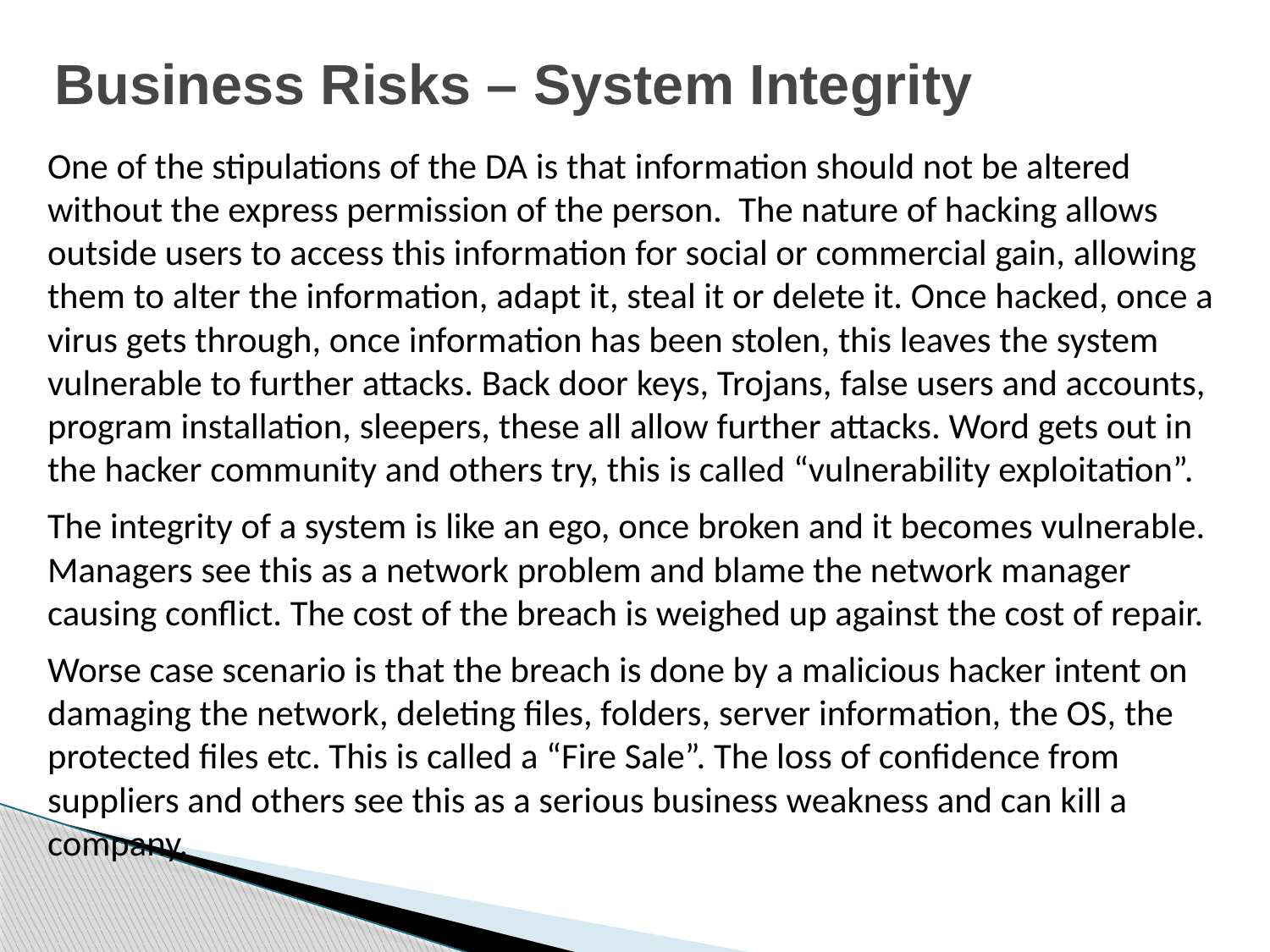

# Business Risks – System Integrity
One of the stipulations of the DA is that information should not be altered without the express permission of the person.  The nature of hacking allows outside users to access this information for social or commercial gain, allowing them to alter the information, adapt it, steal it or delete it. Once hacked, once a virus gets through, once information has been stolen, this leaves the system vulnerable to further attacks. Back door keys, Trojans, false users and accounts, program installation, sleepers, these all allow further attacks. Word gets out in the hacker community and others try, this is called “vulnerability exploitation”.
The integrity of a system is like an ego, once broken and it becomes vulnerable. Managers see this as a network problem and blame the network manager causing conflict. The cost of the breach is weighed up against the cost of repair.
Worse case scenario is that the breach is done by a malicious hacker intent on damaging the network, deleting files, folders, server information, the OS, the protected files etc. This is called a “Fire Sale”. The loss of confidence from suppliers and others see this as a serious business weakness and can kill a company.